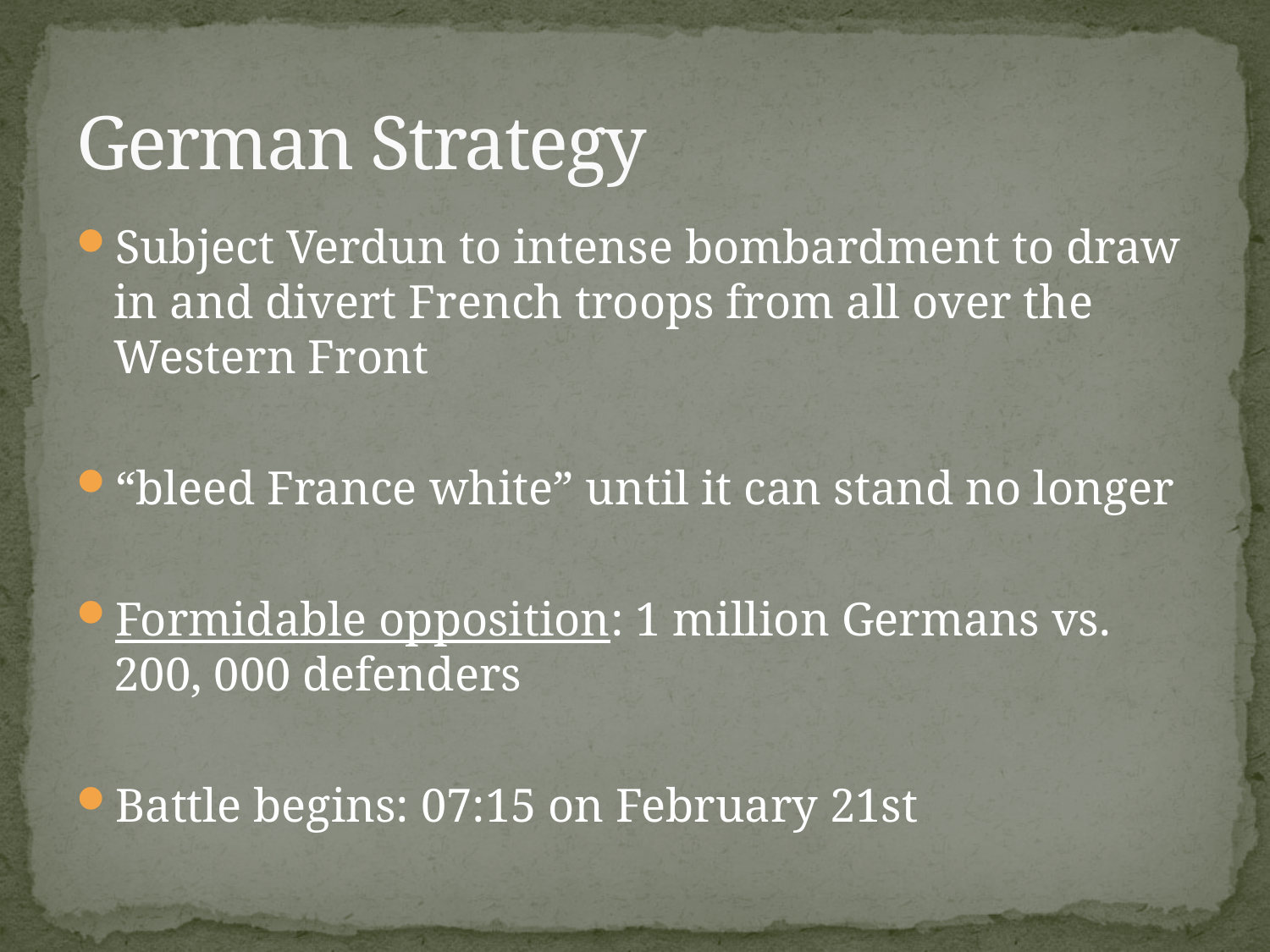

# German Strategy
Subject Verdun to intense bombardment to draw in and divert French troops from all over the Western Front

“bleed France white” until it can stand no longer

Formidable opposition: 1 million Germans vs. 200, 000 defenders

Battle begins: 07:15 on February 21st